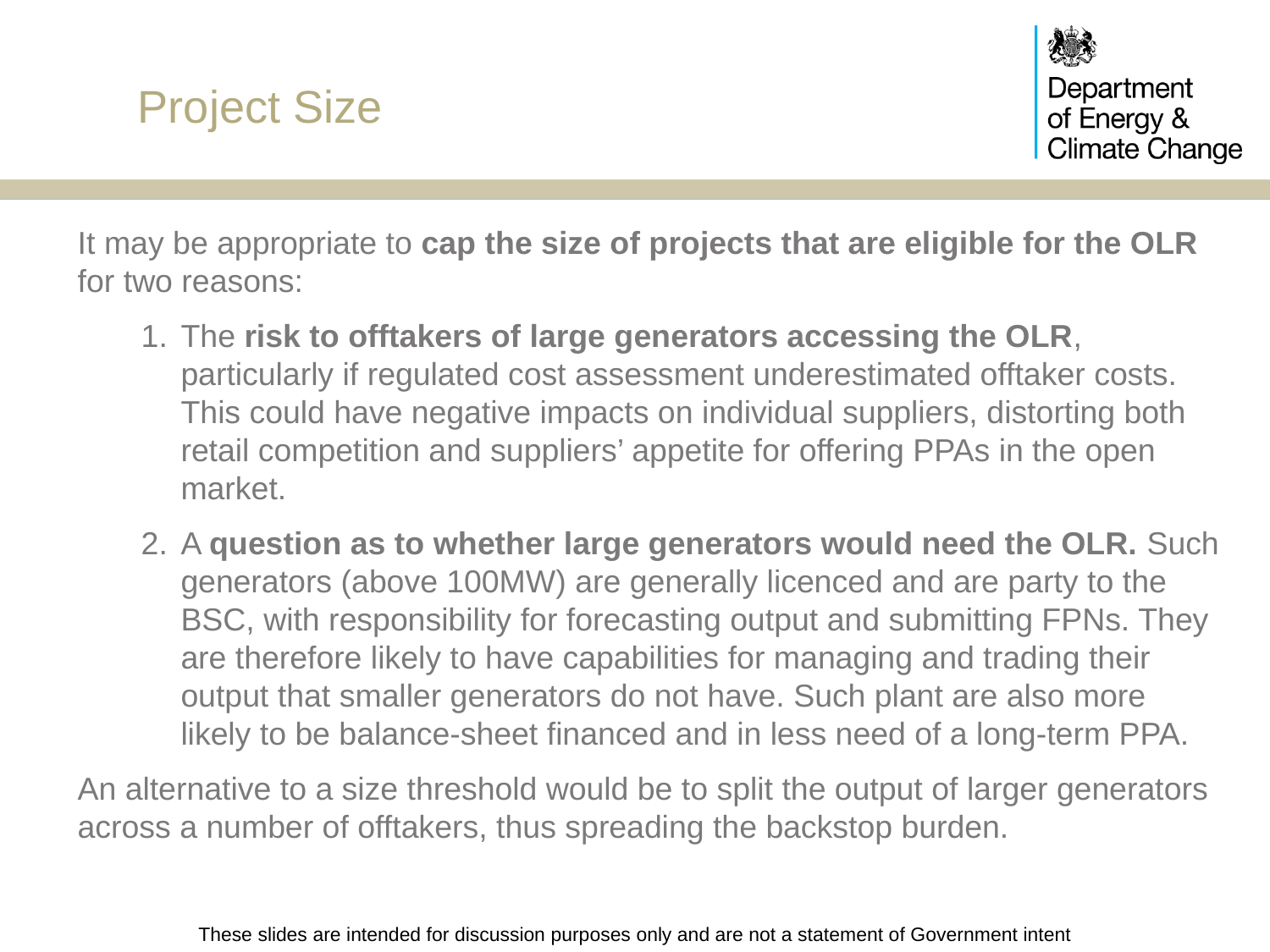

# Project Size
It may be appropriate to cap the size of projects that are eligible for the OLR for two reasons:
The risk to offtakers of large generators accessing the OLR, particularly if regulated cost assessment underestimated offtaker costs. This could have negative impacts on individual suppliers, distorting both retail competition and suppliers’ appetite for offering PPAs in the open market.
A question as to whether large generators would need the OLR. Such generators (above 100MW) are generally licenced and are party to the BSC, with responsibility for forecasting output and submitting FPNs. They are therefore likely to have capabilities for managing and trading their output that smaller generators do not have. Such plant are also more likely to be balance-sheet financed and in less need of a long-term PPA.
An alternative to a size threshold would be to split the output of larger generators across a number of offtakers, thus spreading the backstop burden.
These slides are intended for discussion purposes only and are not a statement of Government intent